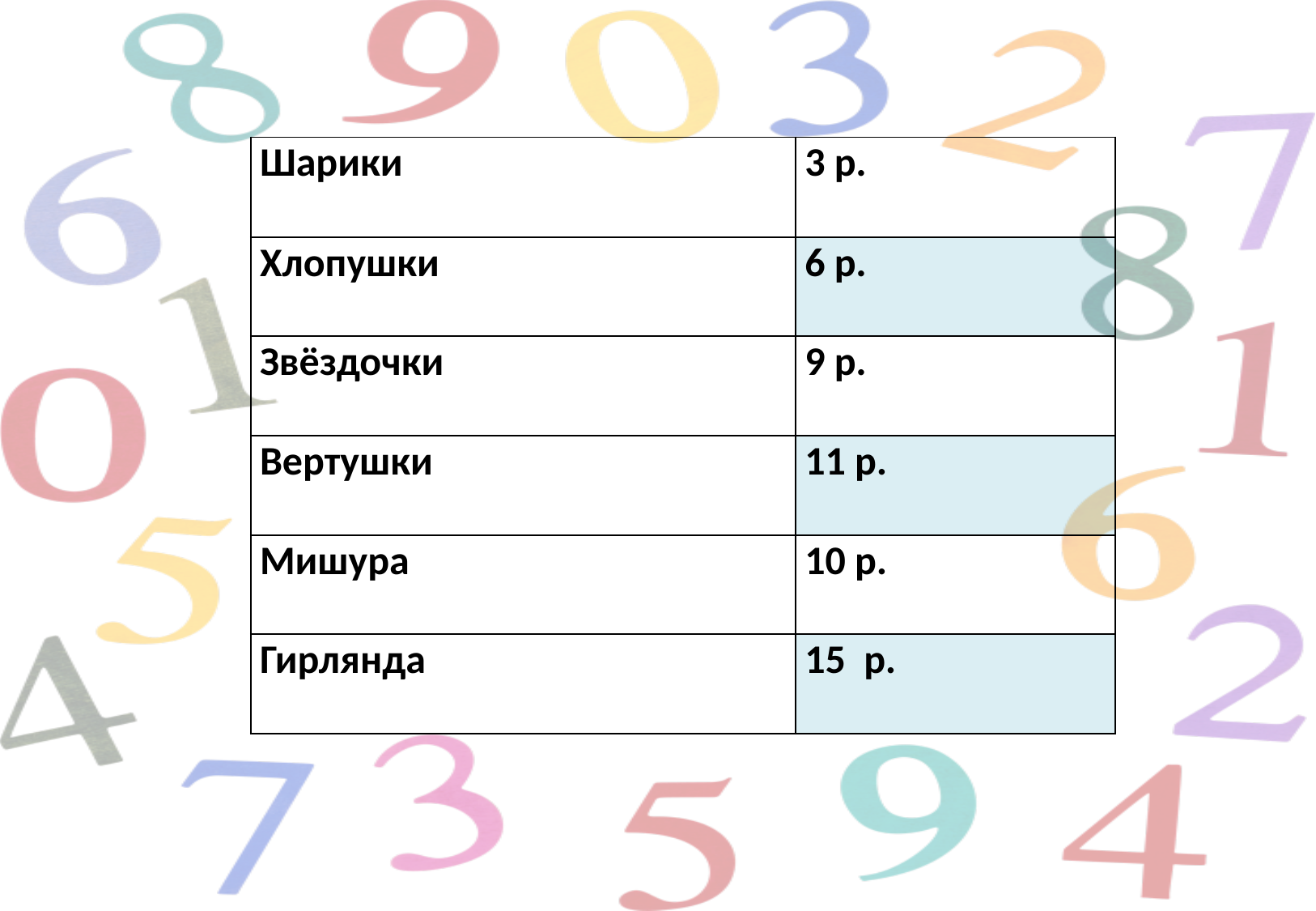

| Шарики | 3 р. |
| --- | --- |
| Хлопушки | 6 р. |
| Звёздочки | 9 р. |
| Вертушки | 11 р. |
| Мишура | 10 р. |
| Гирлянда | 15 р. |